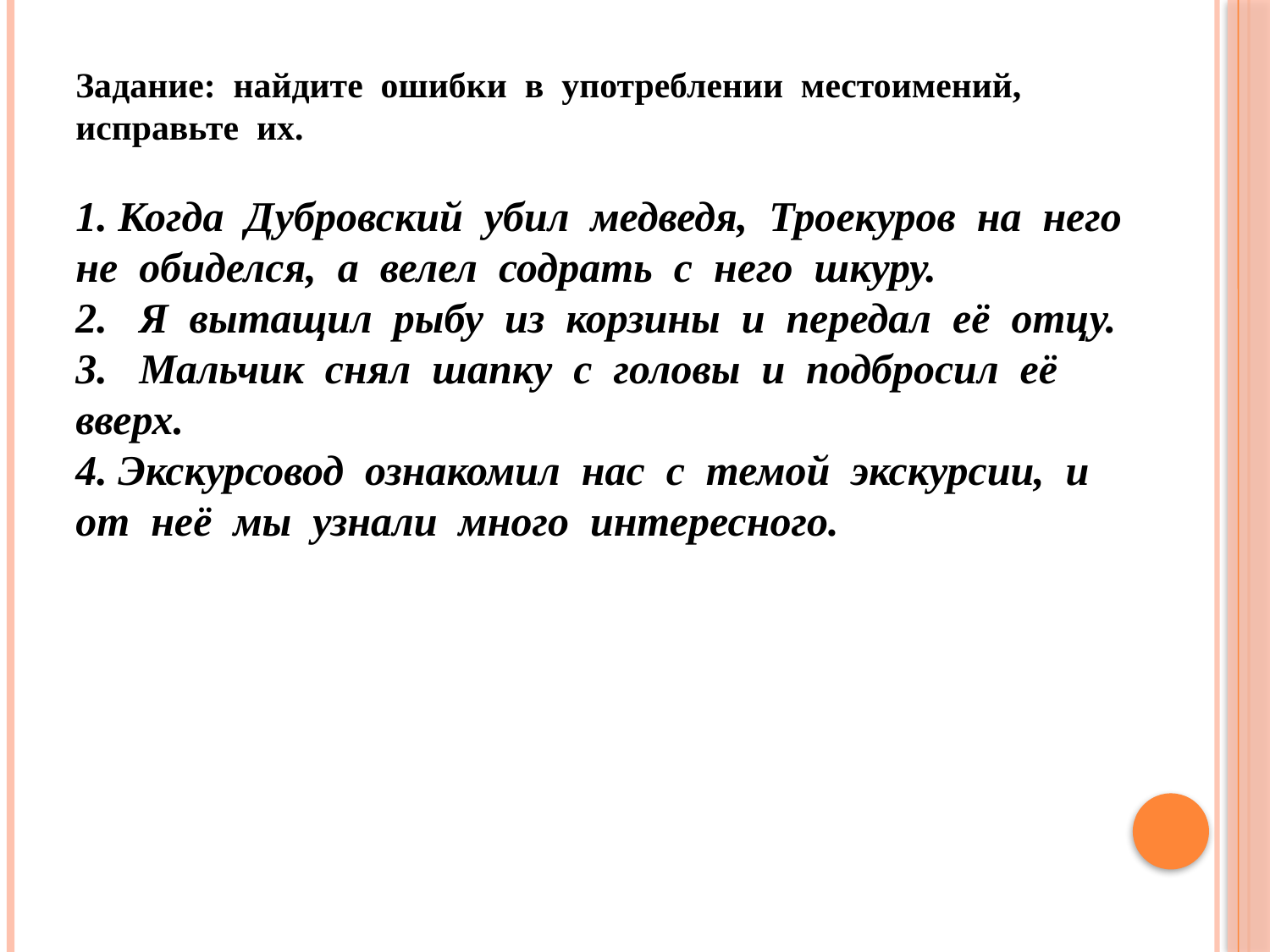

Задание:  найдите  ошибки  в  употреблении  местоимений,
исправьте  их.

1. Когда  Дубровский  убил  медведя,  Троекуров  на  него
не  обиделся,  а  велел  содрать  с  него  шкуру.
Я  вытащил  рыбу  из  корзины  и  передал  её  отцу.
Мальчик  снял  шапку  с  головы  и  подбросил  её
вверх.
4. Экскурсовод  ознакомил  нас  с  темой  экскурсии,  и
от  неё  мы  узнали  много  интересного.